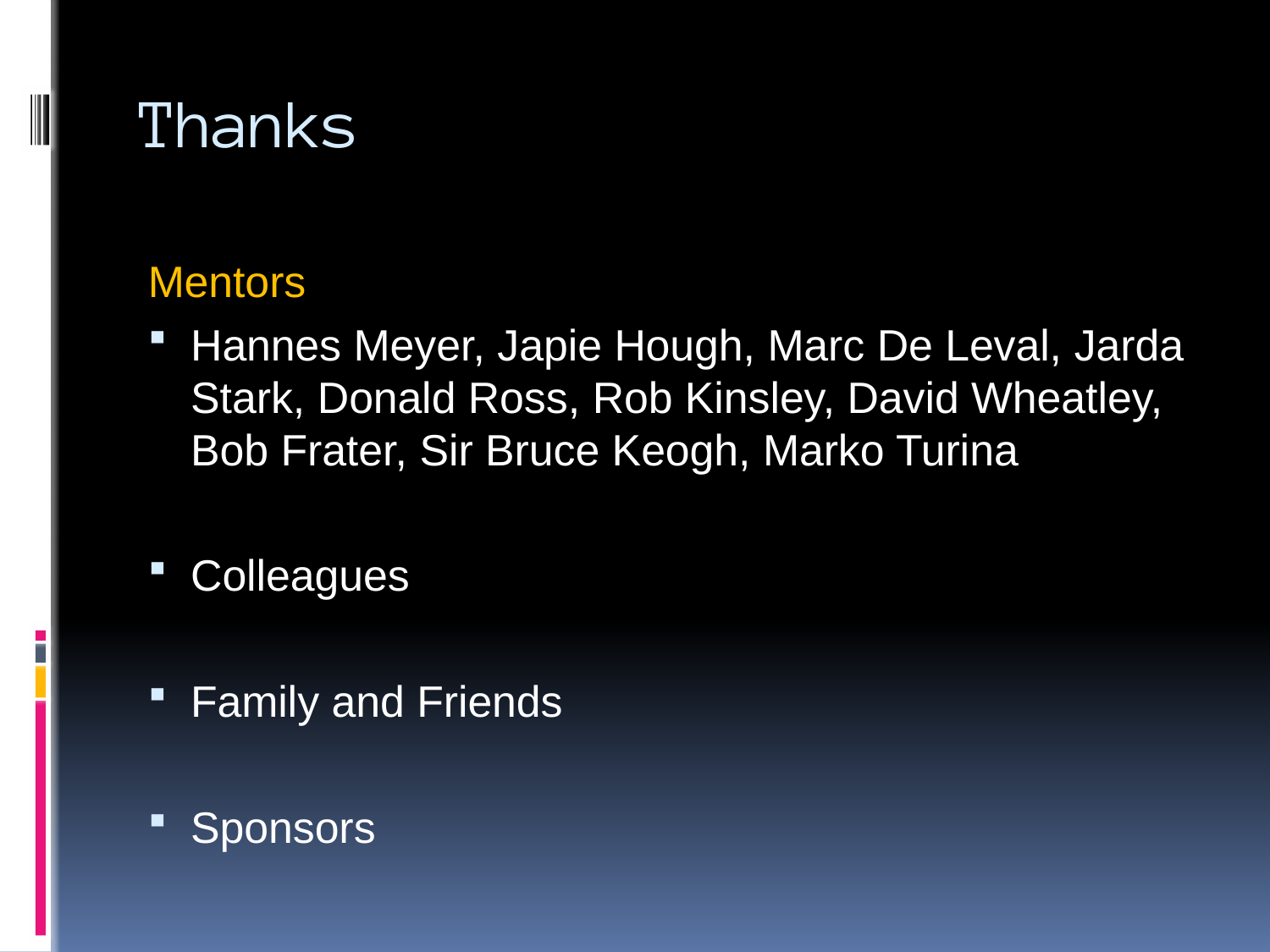

# Thanks
Mentors
Hannes Meyer, Japie Hough, Marc De Leval, Jarda Stark, Donald Ross, Rob Kinsley, David Wheatley, Bob Frater, Sir Bruce Keogh, Marko Turina

Colleagues

Family and Friends

Sponsors